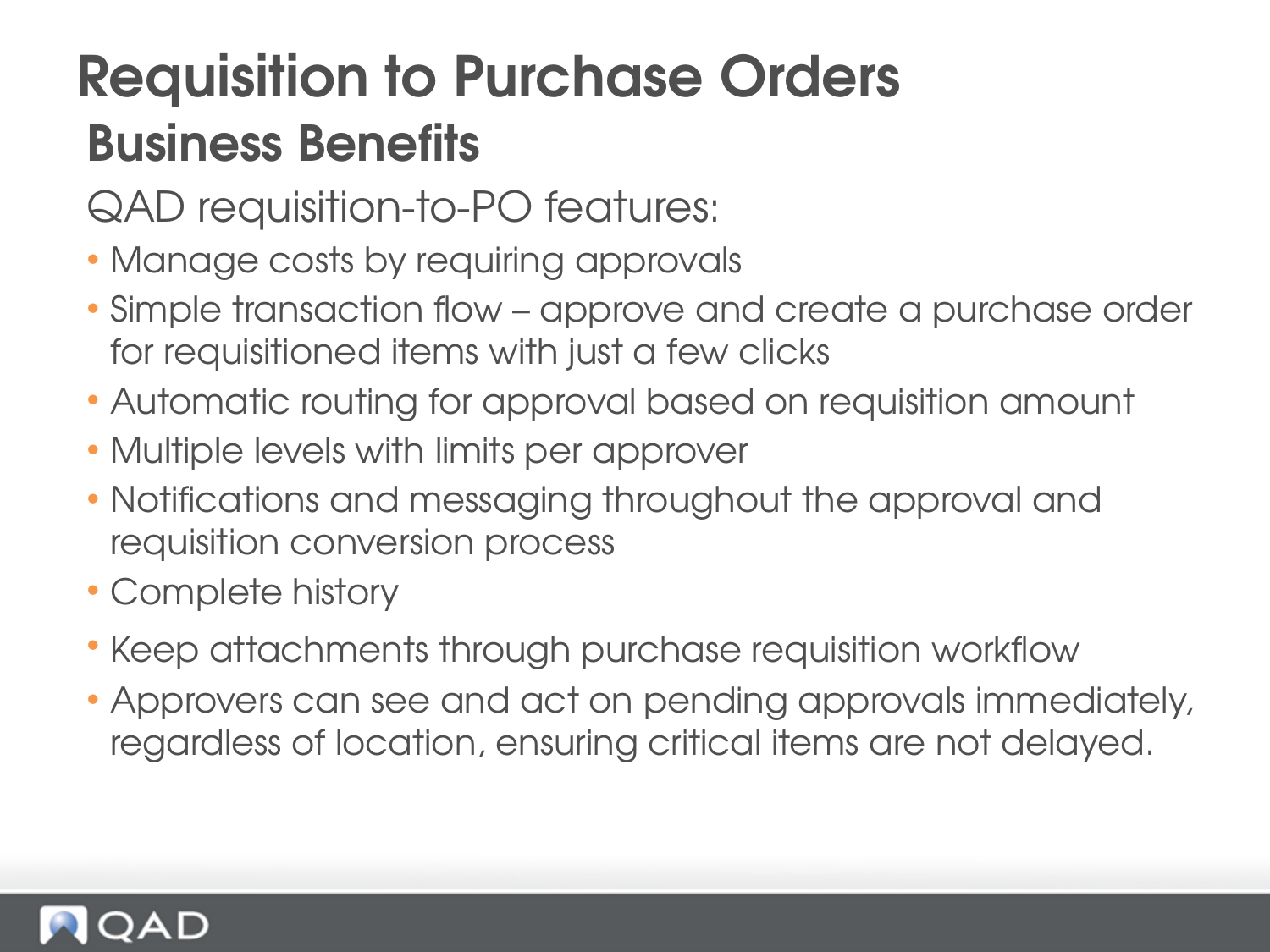

# Requisition to Purchase Orders
Business Benefits
QAD requisition-to-PO features:
Manage costs by requiring approvals
Simple transaction flow – approve and create a purchase order for requisitioned items with just a few clicks
Automatic routing for approval based on requisition amount
Multiple levels with limits per approver
Notifications and messaging throughout the approval and requisition conversion process
Complete history
Keep attachments through purchase requisition workflow
Approvers can see and act on pending approvals immediately, regardless of location, ensuring critical items are not delayed.